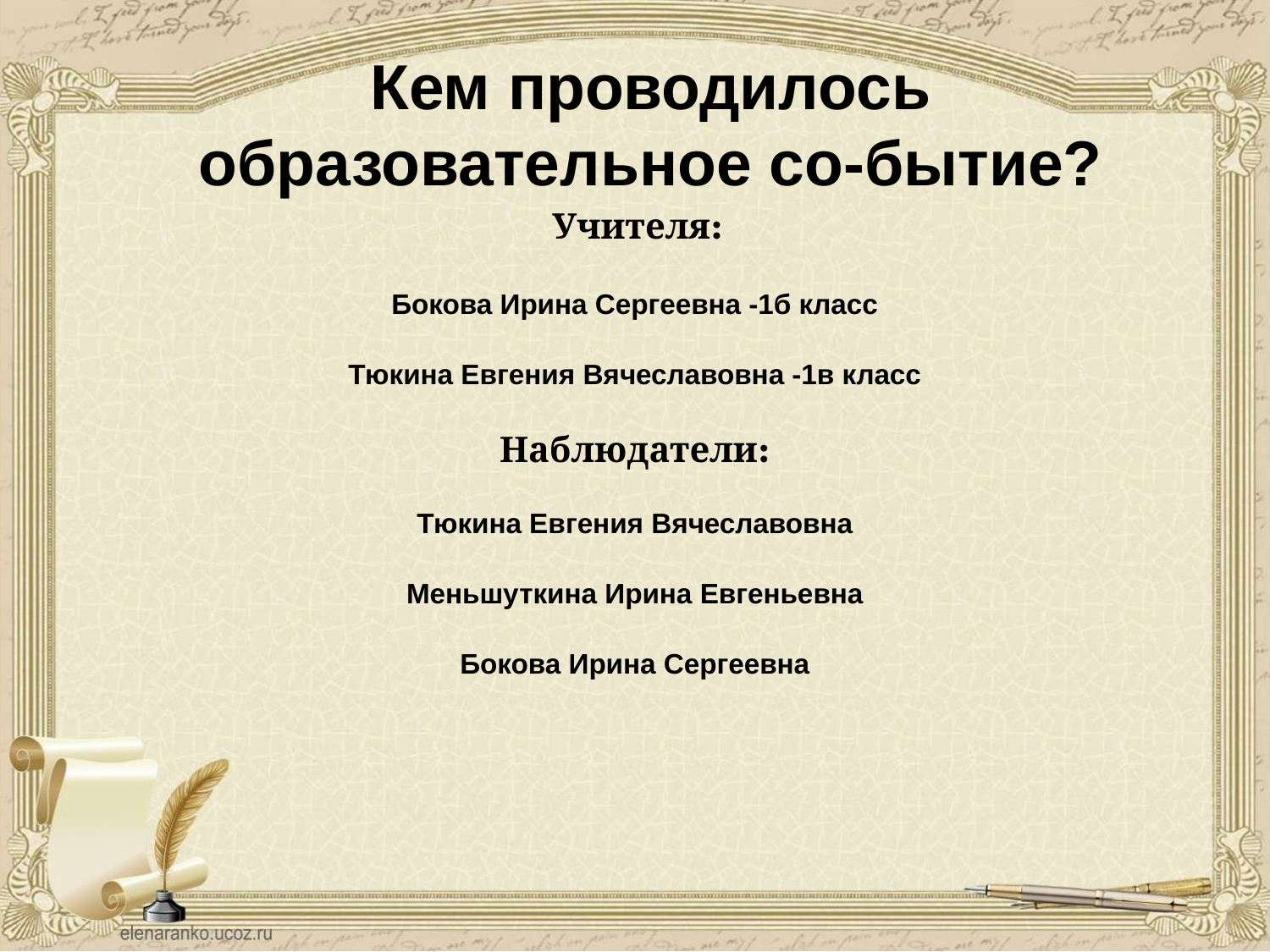

# Кем проводилось образовательное со-бытие?
 Учителя:
Бокова Ирина Сергеевна -1б класс
Тюкина Евгения Вячеславовна -1в класс
Наблюдатели:
Тюкина Евгения Вячеславовна
Меньшуткина Ирина Евгеньевна
Бокова Ирина Сергеевна